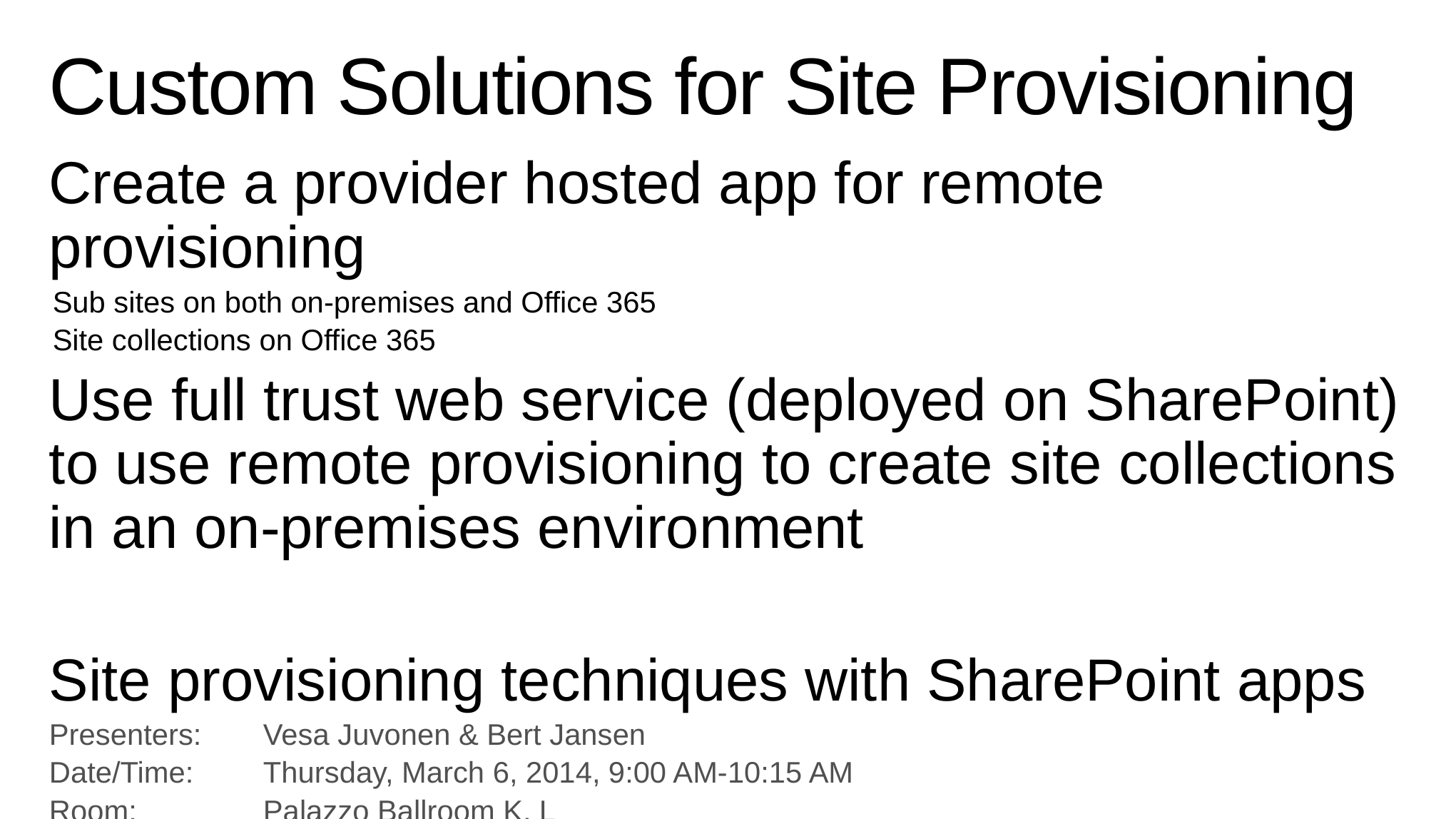

# Custom Solutions for Site Provisioning

Create a provider hosted app for remote provisioning
Sub sites on both on-premises and Office 365
Site collections on Office 365
Use full trust web service (deployed on SharePoint) to use remote provisioning to create site collections in an on-premises environment

Site provisioning techniques with SharePoint apps
Presenters: 	Vesa Juvonen & Bert Jansen
Date/Time: 	Thursday, March 6, 2014, 9:00 AM-10:15 AM
Room:		Palazzo Ballroom K, L